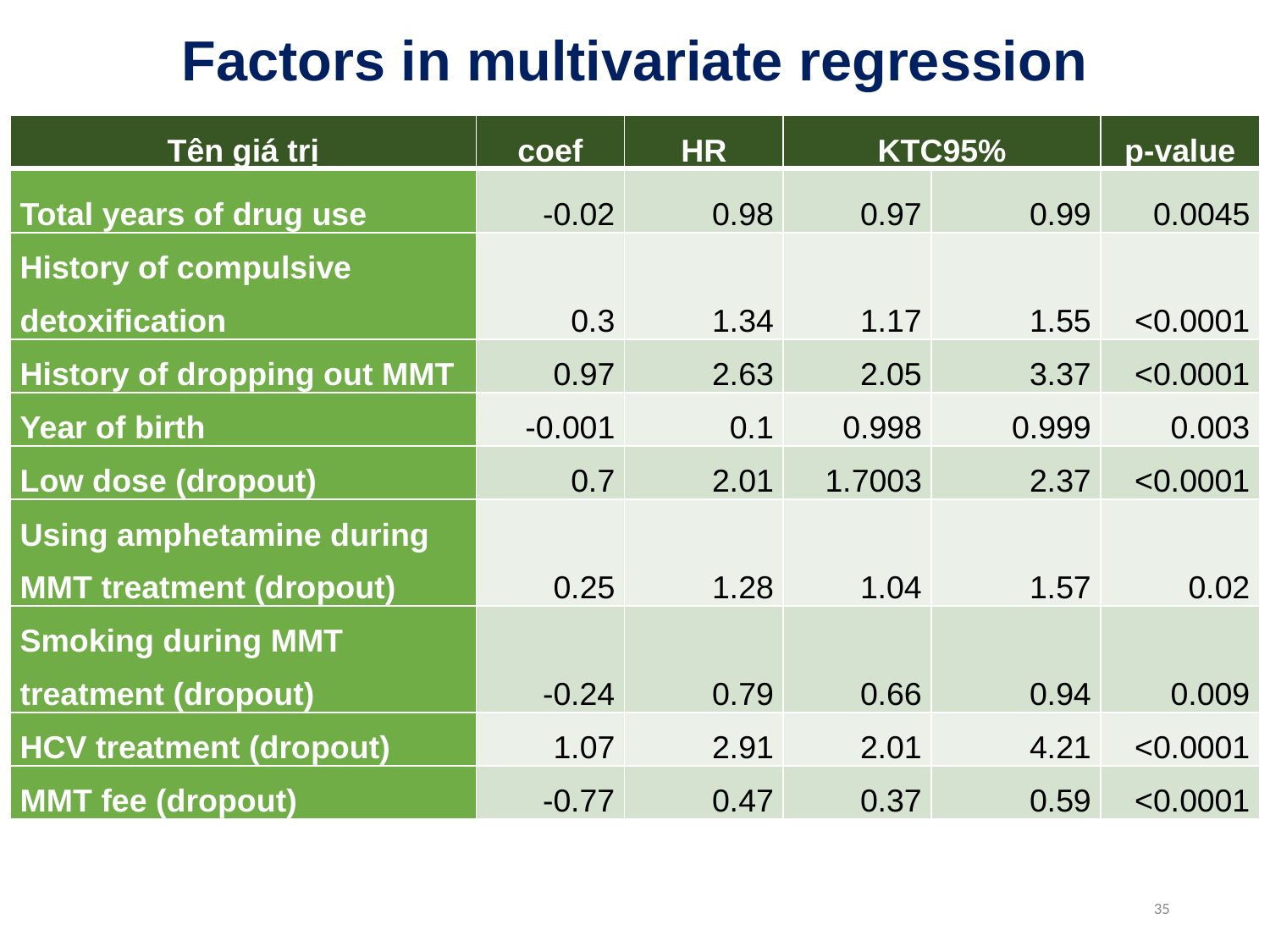

Factors in multivariate regression
| Tên giá trị | coef | HR | KTC95% |  | p-value |
| --- | --- | --- | --- | --- | --- |
| Total years of drug use | -0.02 | 0.98 | 0.97 | 0.99 | 0.0045 |
| History of compulsive detoxification | 0.3 | 1.34 | 1.17 | 1.55 | <0.0001 |
| History of dropping out MMT | 0.97 | 2.63 | 2.05 | 3.37 | <0.0001 |
| Year of birth | -0.001 | 0.1 | 0.998 | 0.999 | 0.003 |
| Low dose (dropout) | 0.7 | 2.01 | 1.7003 | 2.37 | <0.0001 |
| Using amphetamine during MMT treatment (dropout) | 0.25 | 1.28 | 1.04 | 1.57 | 0.02 |
| Smoking during MMT treatment (dropout) | -0.24 | 0.79 | 0.66 | 0.94 | 0.009 |
| HCV treatment (dropout) | 1.07 | 2.91 | 2.01 | 4.21 | <0.0001 |
| MMT fee (dropout) | -0.77 | 0.47 | 0.37 | 0.59 | <0.0001 |
35